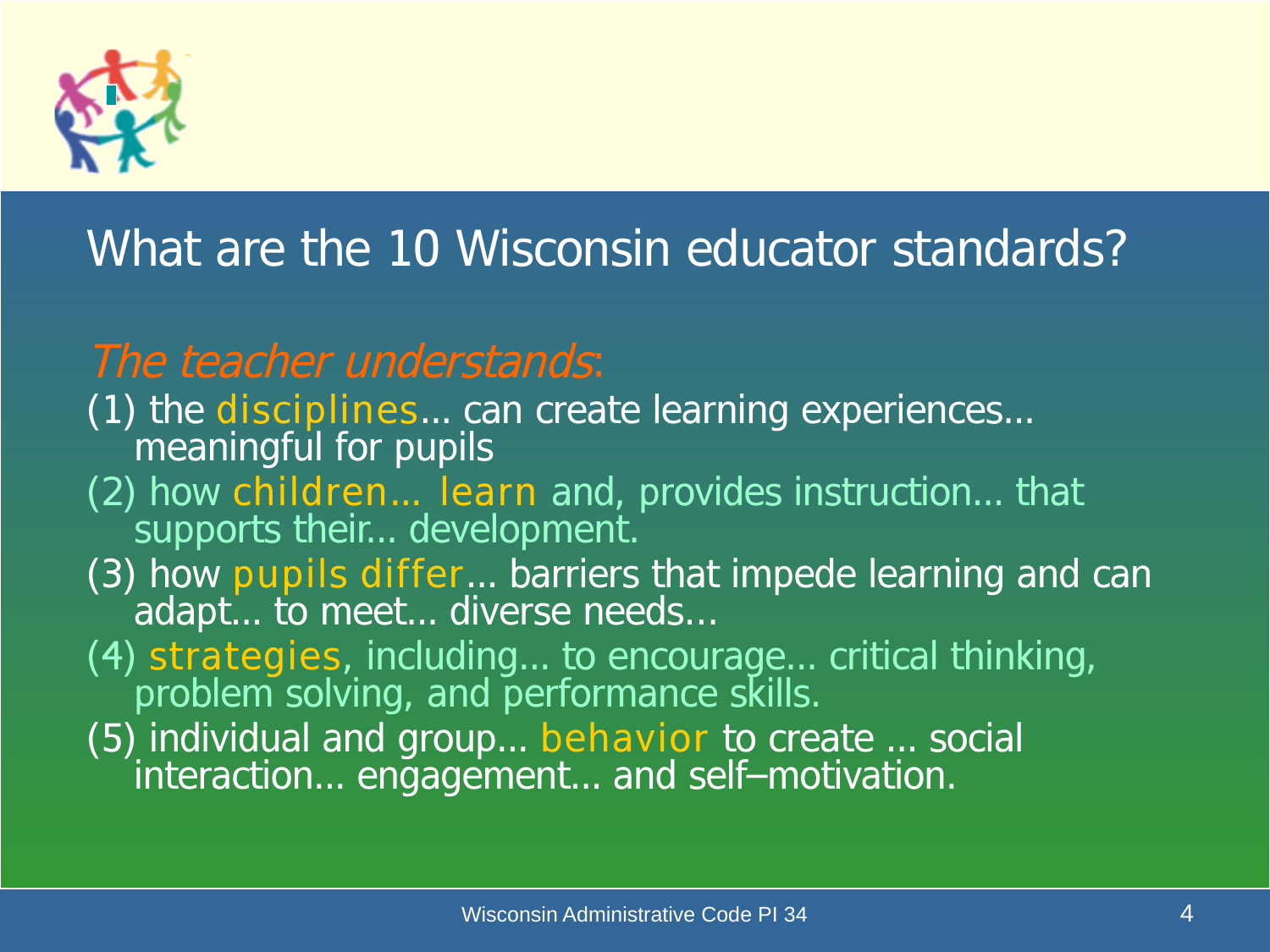

What are the 10 Wisconsin educator standards?

The teacher understands:
(1) the disciplines… can create learning experiences… meaningful for pupils
(2) how children… learn and, provides instruction… that supports their… development.
(3) how pupils differ… barriers that impede learning and can adapt… to meet… diverse needs...
(4) strategies, including… to encourage… critical thinking, problem solving, and performance skills.
(5) individual and group… behavior to create … social interaction… engagement… and self–motivation.
Wisconsin Administrative Code PI 34
4